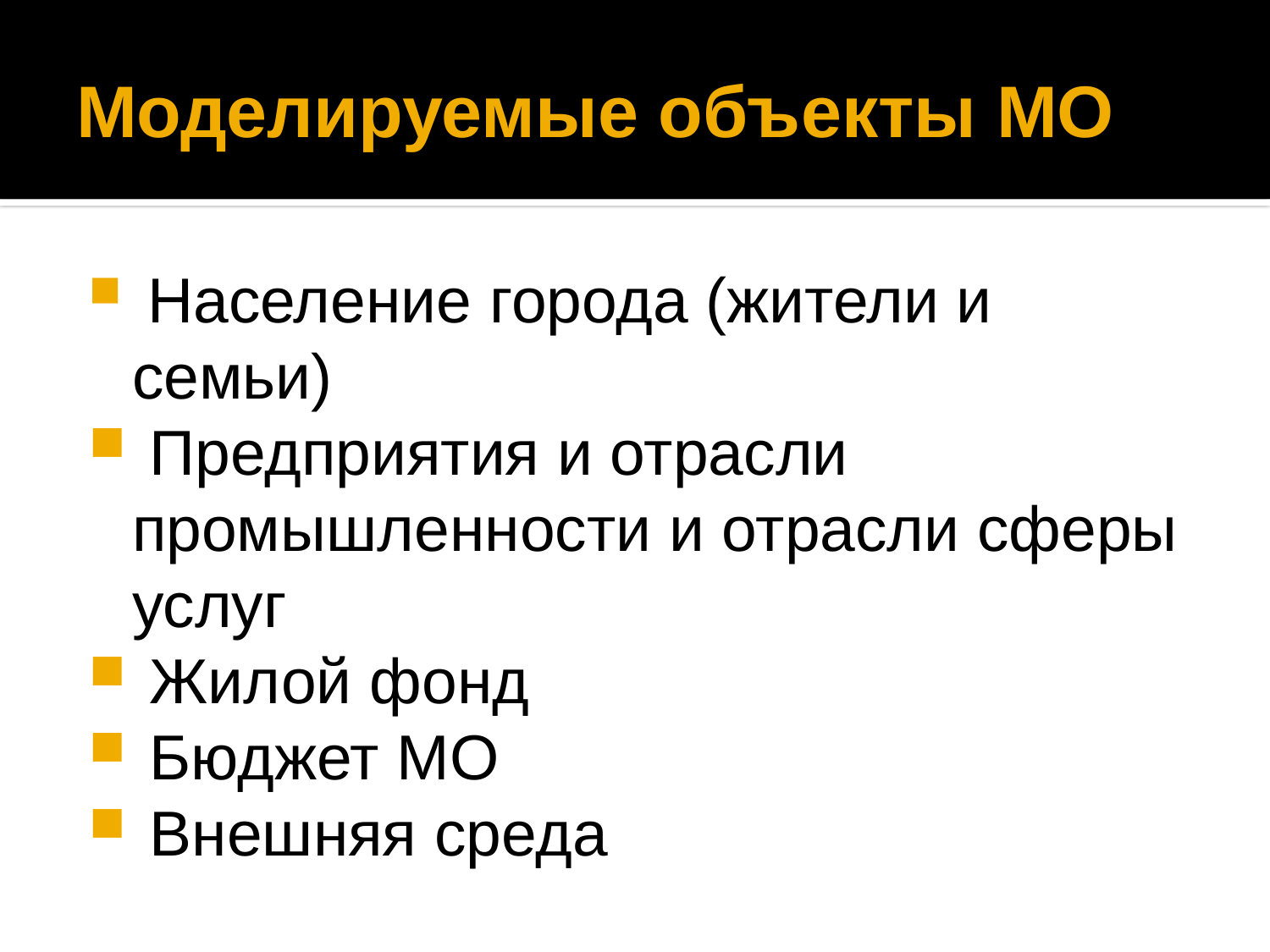

# Моделируемые объекты МО
 Население города (жители и семьи)
 Предприятия и отрасли промышленности и отрасли сферы услуг
 Жилой фонд
 Бюджет МО
 Внешняя среда